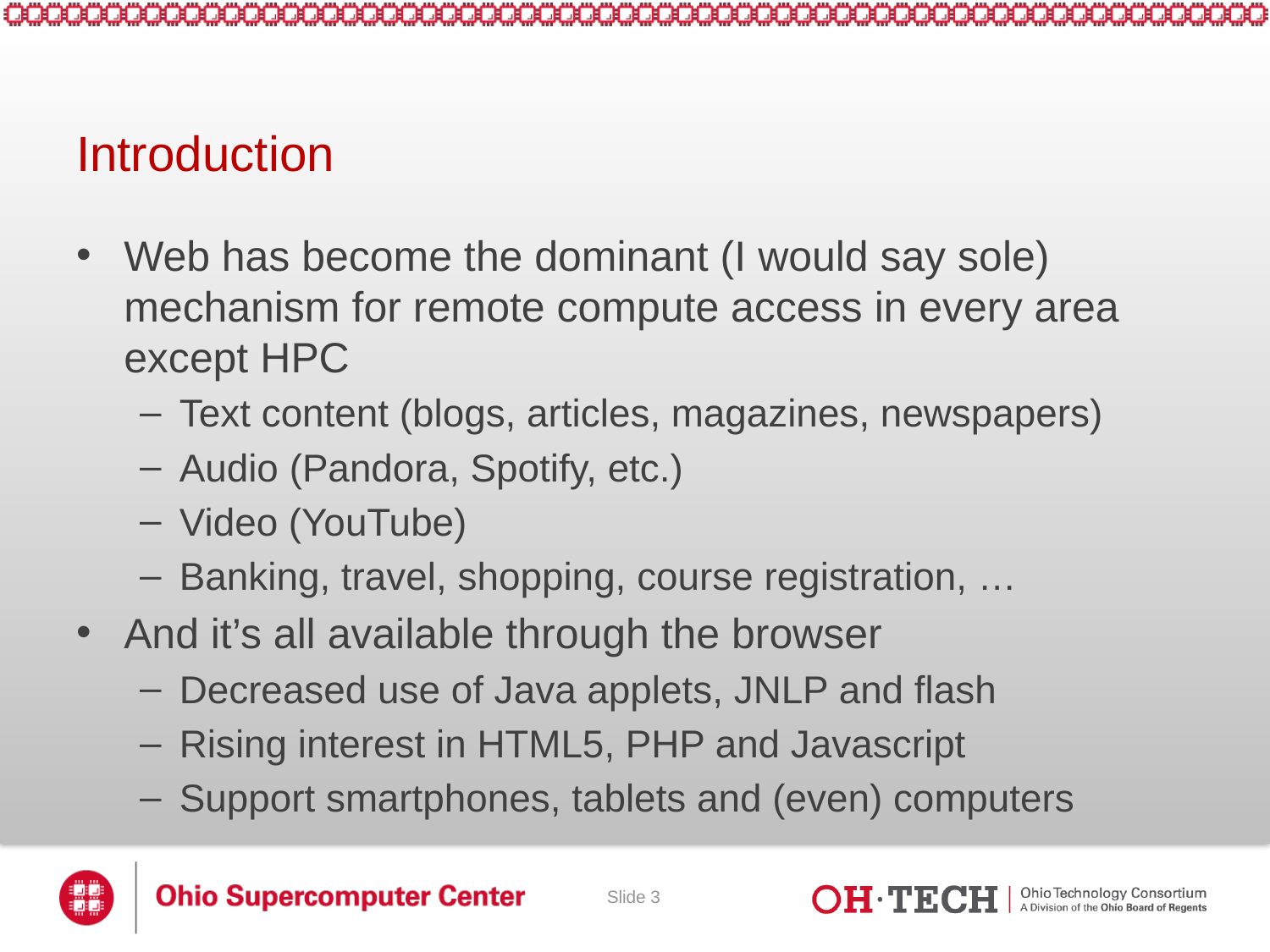

# Introduction
Web has become the dominant (I would say sole) mechanism for remote compute access in every area except HPC
Text content (blogs, articles, magazines, newspapers)
Audio (Pandora, Spotify, etc.)
Video (YouTube)
Banking, travel, shopping, course registration, …
And it’s all available through the browser
Decreased use of Java applets, JNLP and flash
Rising interest in HTML5, PHP and Javascript
Support smartphones, tablets and (even) computers